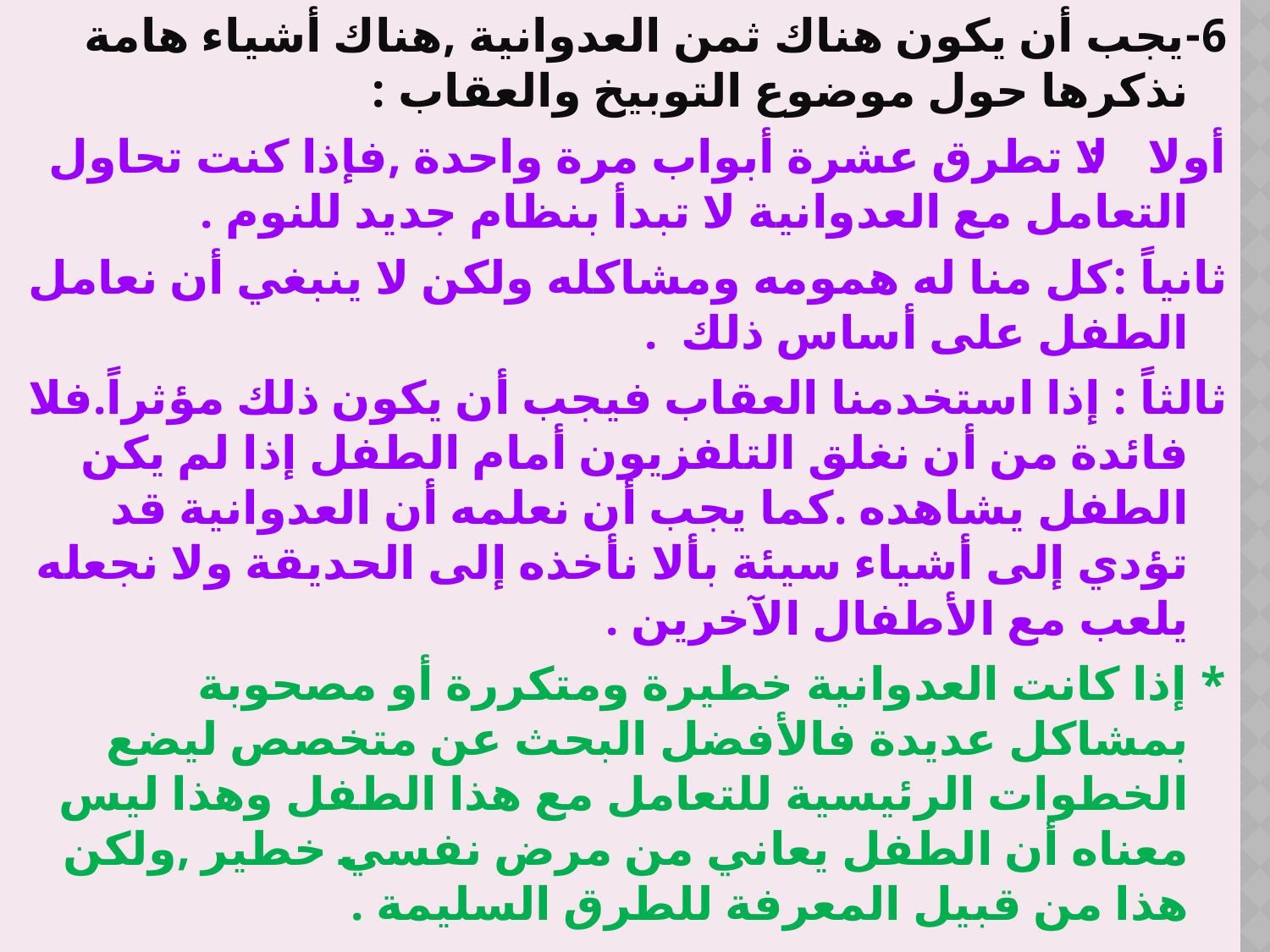

6-يجب أن يكون هناك ثمن العدوانية ,هناك أشياء هامة نذكرها حول موضوع التوبيخ والعقاب :
أولا : لا تطرق عشرة أبواب مرة واحدة ,فإذا كنت تحاول التعامل مع العدوانية لا تبدأ بنظام جديد للنوم .
ثانياً :كل منا له همومه ومشاكله ولكن لا ينبغي أن نعامل الطفل على أساس ذلك  .
ثالثاً : إذا استخدمنا العقاب فيجب أن يكون ذلك مؤثراً.فلا فائدة من أن نغلق التلفزيون أمام الطفل إذا لم يكن الطفل يشاهده .كما يجب أن نعلمه أن العدوانية قد تؤدي إلى أشياء سيئة بألا نأخذه إلى الحديقة ولا نجعله يلعب مع الأطفال الآخرين .
* إذا كانت العدوانية خطيرة ومتكررة أو مصحوبة بمشاكل عديدة فالأفضل البحث عن متخصص ليضع الخطوات الرئيسية للتعامل مع هذا الطفل وهذا ليس معناه أن الطفل يعاني من مرض نفسي خطير ,ولكن هذا من قبيل المعرفة للطرق السليمة .